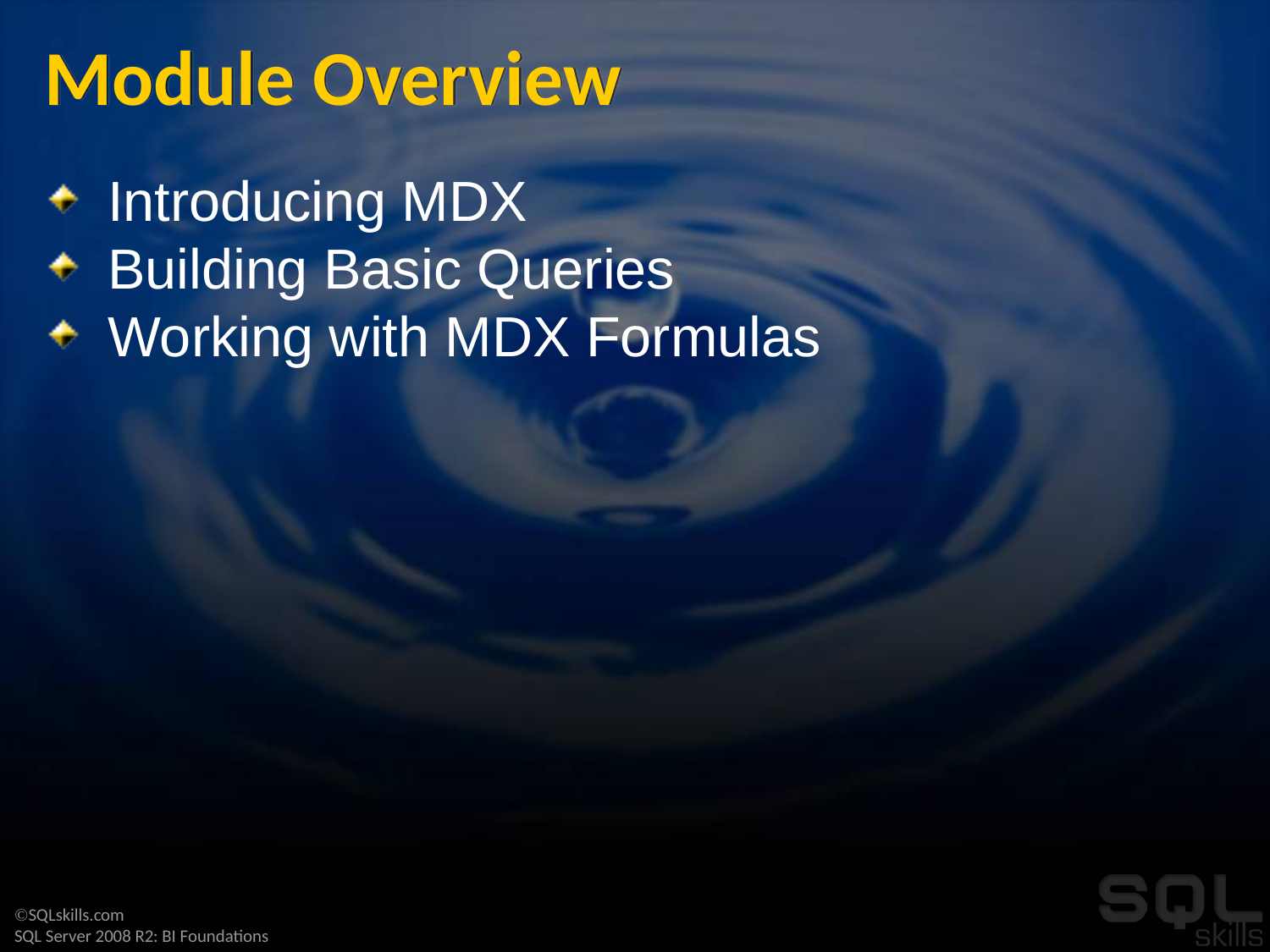

# Module Overview
Introducing MDX
Building Basic Queries
Working with MDX Formulas